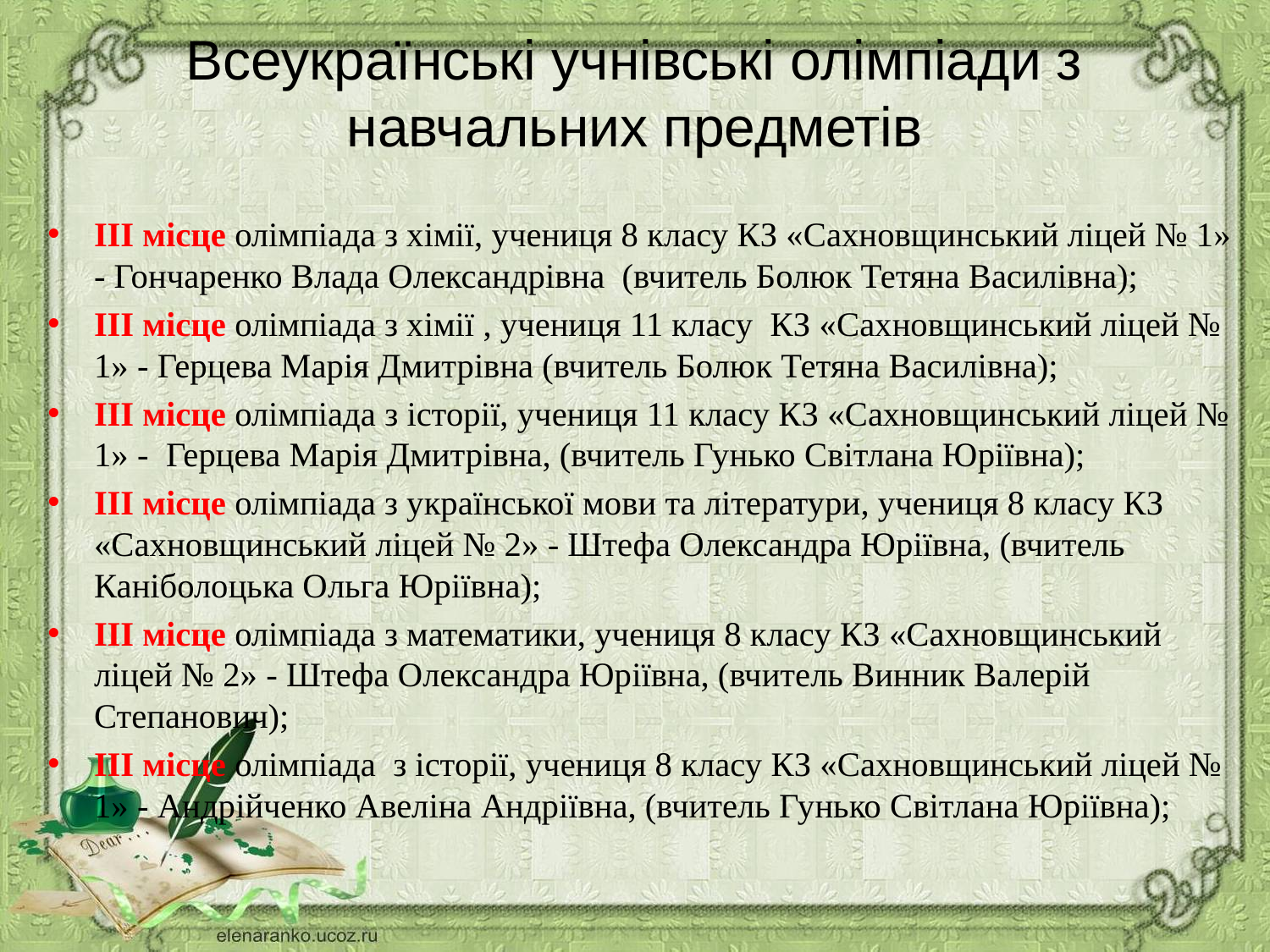

# Всеукраїнські учнівські олімпіади з навчальних предметів
ІІІ місце олімпіада з хімії, учениця 8 класу КЗ «Сахновщинський ліцей № 1» - Гончаренко Влада Олександрівна  (вчитель Болюк Тетяна Василівна);
ІІІ місце олімпіада з хімії , учениця 11 класу  КЗ «Сахновщинський ліцей № 1» - Герцева Марія Дмитрівна (вчитель Болюк Тетяна Василівна);
ІІІ місце олімпіада з історії, учениця 11 класу КЗ «Сахновщинський ліцей № 1» -  Герцева Марія Дмитрівна, (вчитель Гунько Світлана Юріївна);
ІІІ місце олімпіада з української мови та літератури, учениця 8 класу КЗ «Сахновщинський ліцей № 2» - Штефа Олександра Юріївна, (вчитель Каніболоцька Ольга Юріївна);
ІІІ місце олімпіада з математики, учениця 8 класу КЗ «Сахновщинський ліцей № 2» - Штефа Олександра Юріївна, (вчитель Винник Валерій Степанович);
ІІІ місце олімпіада  з історії, учениця 8 класу КЗ «Сахновщинський ліцей № 1» - Андрійченко Авеліна Андріївна, (вчитель Гунько Світлана Юріївна);